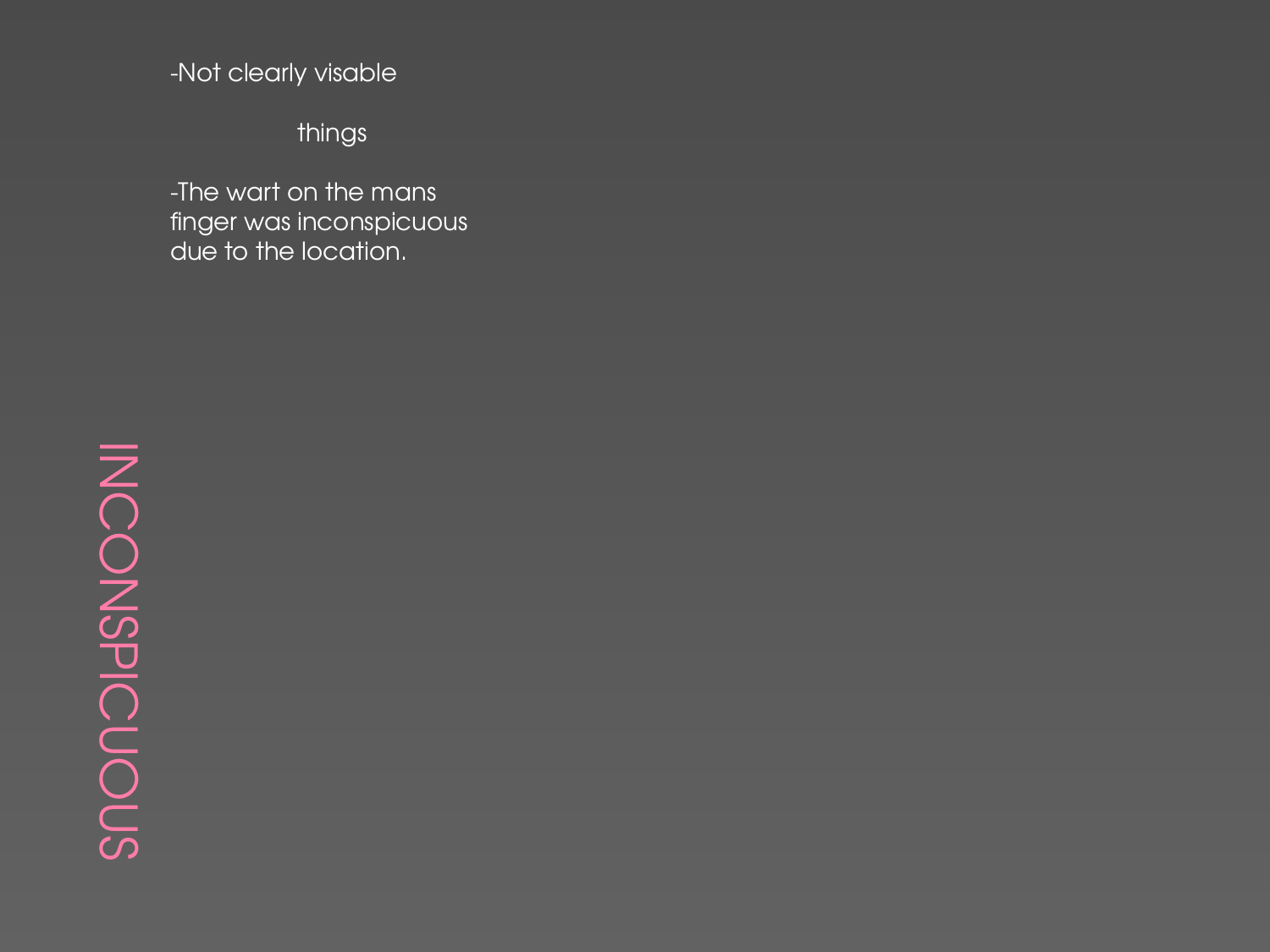

# Inconspicuous
-Not clearly visable

	things

-The wart on the mans finger was inconspicuous due to the location.